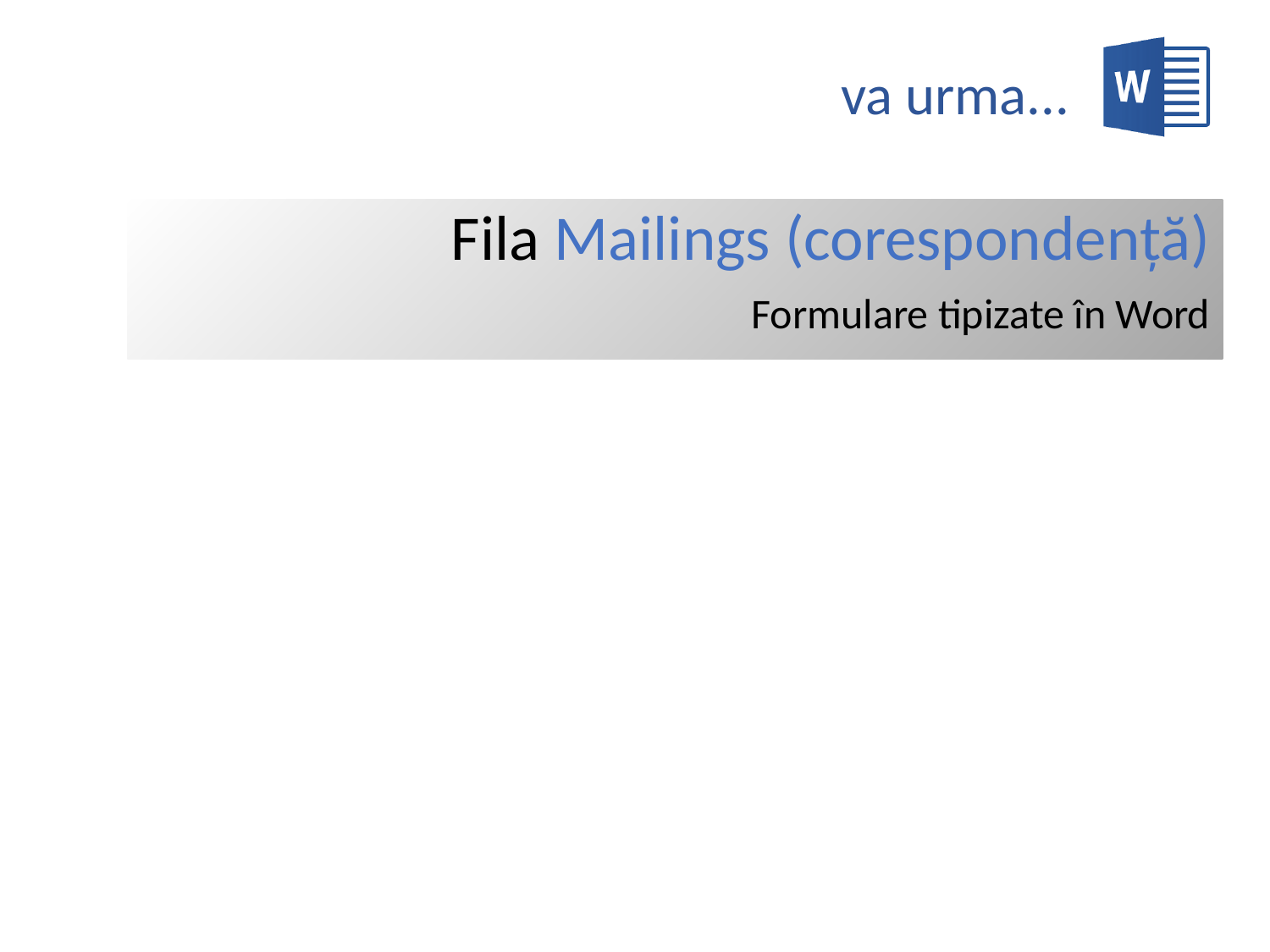

# va urma...
Fila Mailings (corespondenţă)
Formulare tipizate în Word